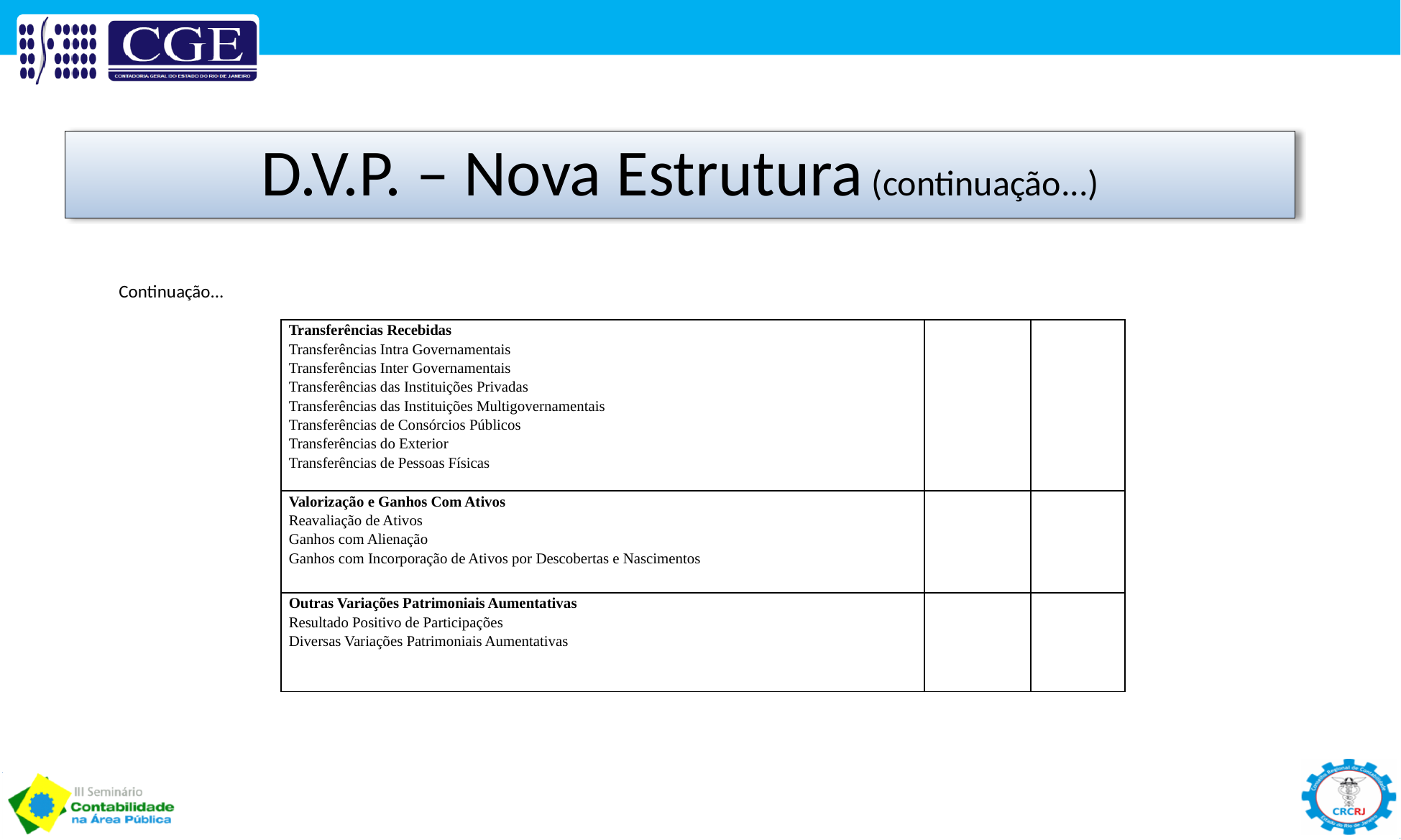

D.V.P. – Nova Estrutura (continuação...)
Continuação...
| Transferências Recebidas Transferências Intra Governamentais Transferências Inter Governamentais Transferências das Instituições Privadas Transferências das Instituições Multigovernamentais Transferências de Consórcios Públicos Transferências do Exterior Transferências de Pessoas Físicas |  |  |
| --- | --- | --- |
| Valorização e Ganhos Com Ativos Reavaliação de Ativos Ganhos com Alienação Ganhos com Incorporação de Ativos por Descobertas e Nascimentos |  |  |
| Outras Variações Patrimoniais Aumentativas Resultado Positivo de Participações Diversas Variações Patrimoniais Aumentativas |  |  |